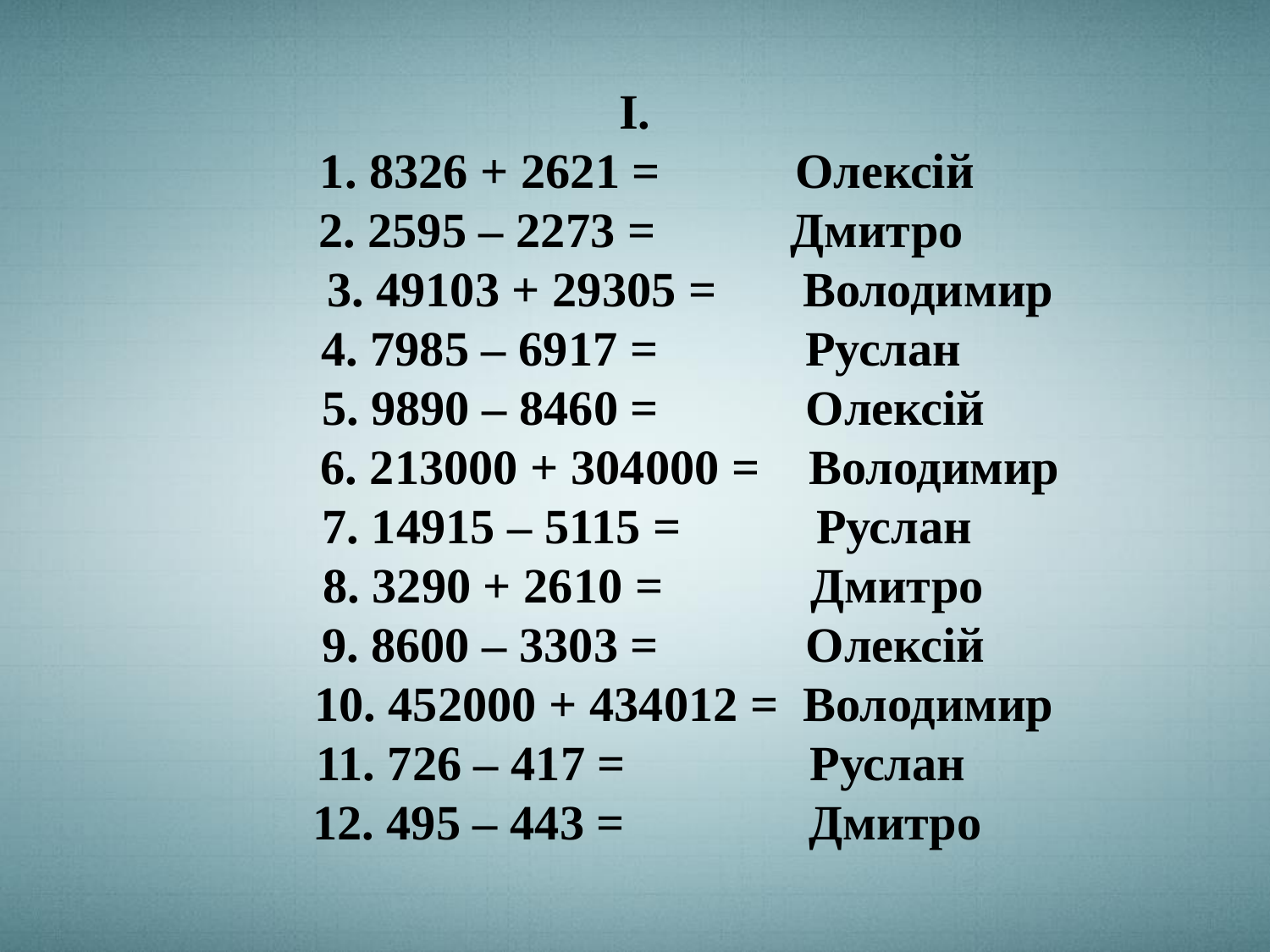

І.
   1. 8326 + 2621 =           Олексій
   2. 2595 – 2273 =           Дмитро
          3. 49103 + 29305 =       Володимир
  4. 7985 – 6917 =            Руслан
    5. 9890 – 8460 =            Олексій
          6. 213000 + 304000 =    Володимир
   7. 14915 – 5115 =           Руслан
    8. 3290 + 2610 =            Дмитро
    9. 8600 – 3303 =            Олексій
         10. 452000 + 434012 =  Володимир
  11. 726 – 417 =               Руслан
   12. 495 – 443 =               Дмитро